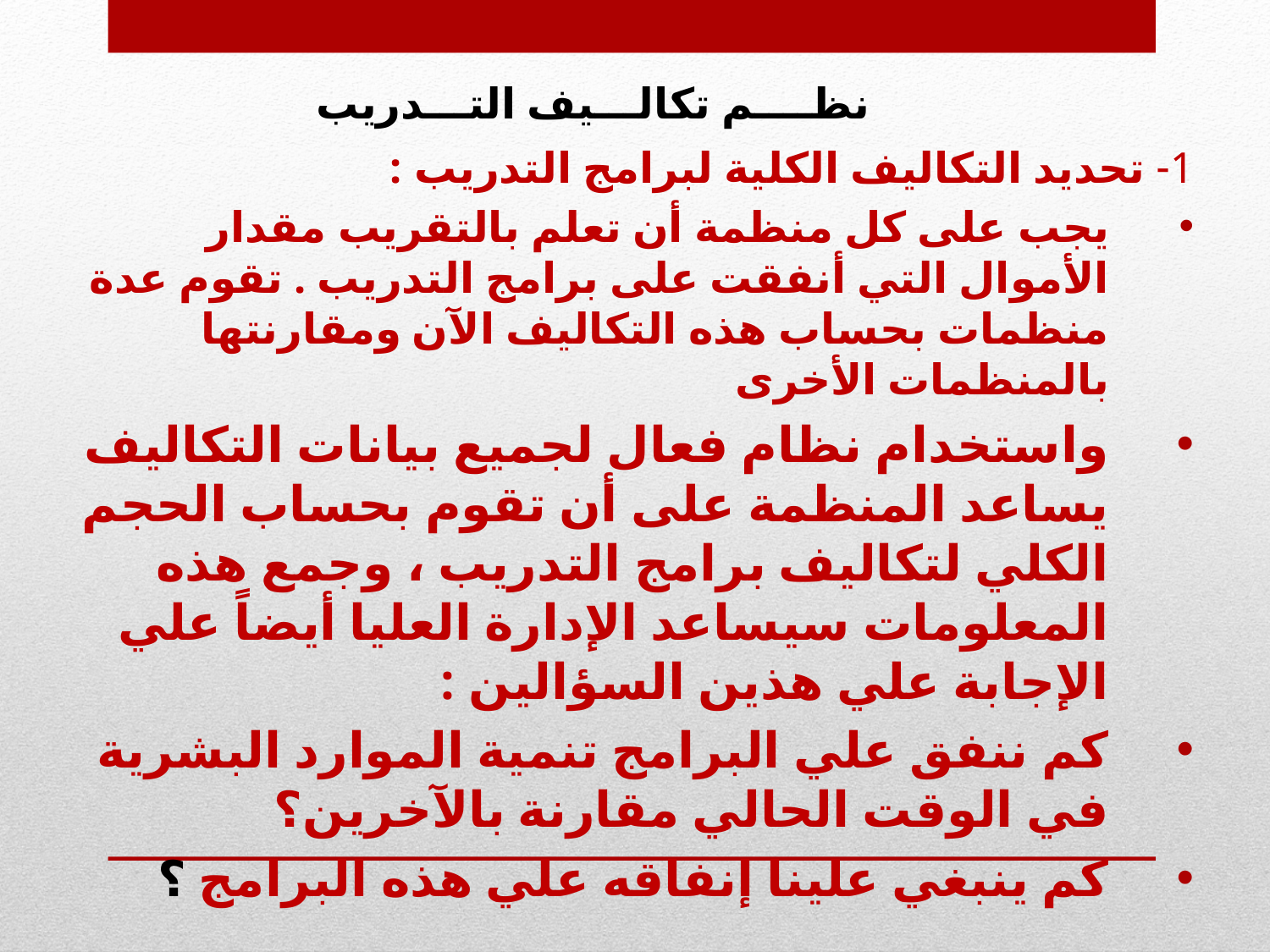

# نظــــم تكالـــيف التـــدريب
1- تحديد التكاليف الكلية لبرامج التدريب :
يجب على كل منظمة أن تعلم بالتقريب مقدار الأموال التي أنفقت على برامج التدريب . تقوم عدة منظمات بحساب هذه التكاليف الآن ومقارنتها بالمنظمات الأخرى
واستخدام نظام فعال لجميع بيانات التكاليف يساعد المنظمة على أن تقوم بحساب الحجم الكلي لتكاليف برامج التدريب ، وجمع هذه المعلومات سيساعد الإدارة العليا أيضاً علي الإجابة علي هذين السؤالين :
كم ننفق علي البرامج تنمية الموارد البشرية في الوقت الحالي مقارنة بالآخرين؟
كم ينبغي علينا إنفاقه علي هذه البرامج ؟